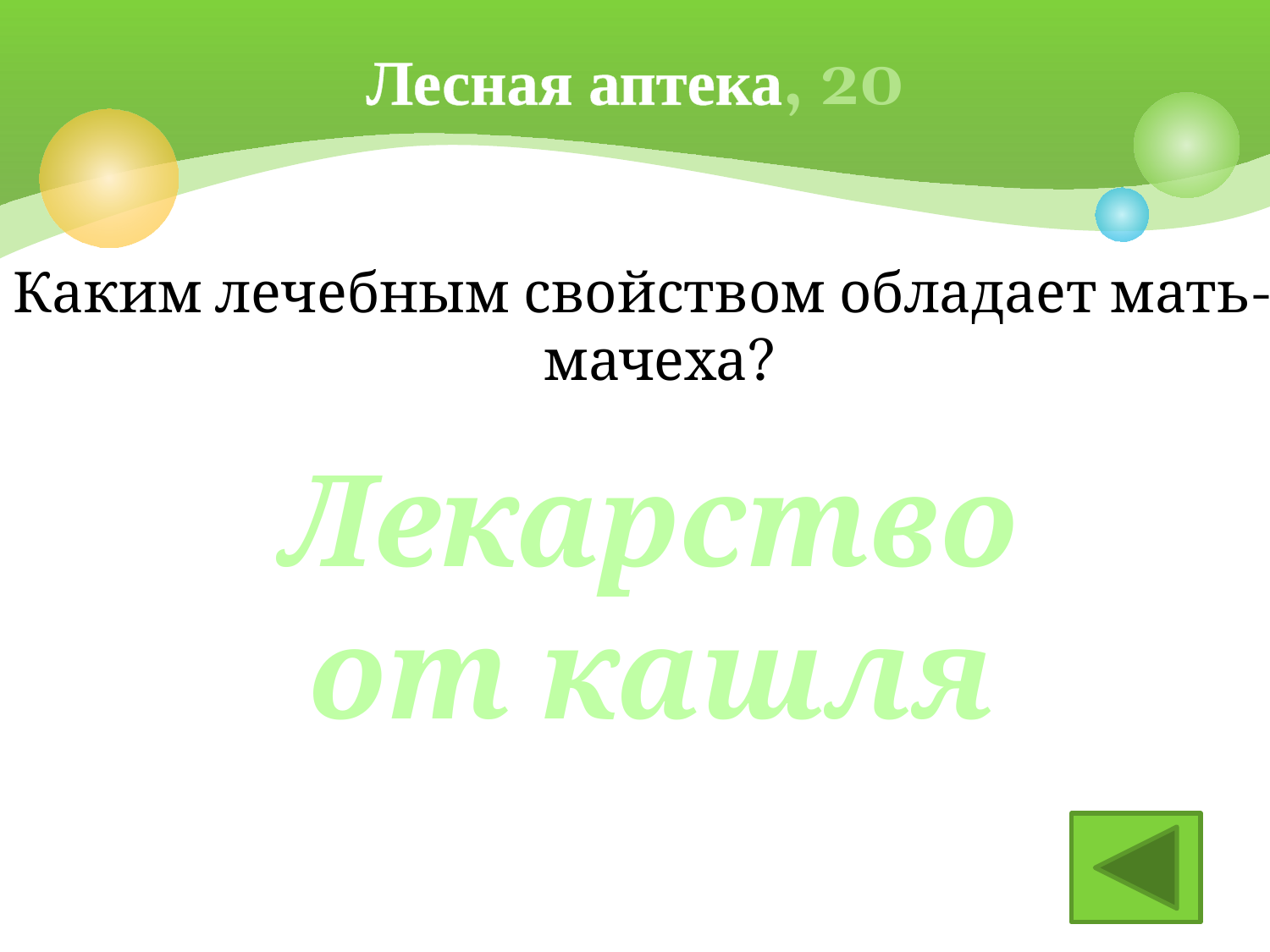

# Лесная аптека, 20
Каким лечебным свойством обладает мать-мачеха?
Лекарство от кашля